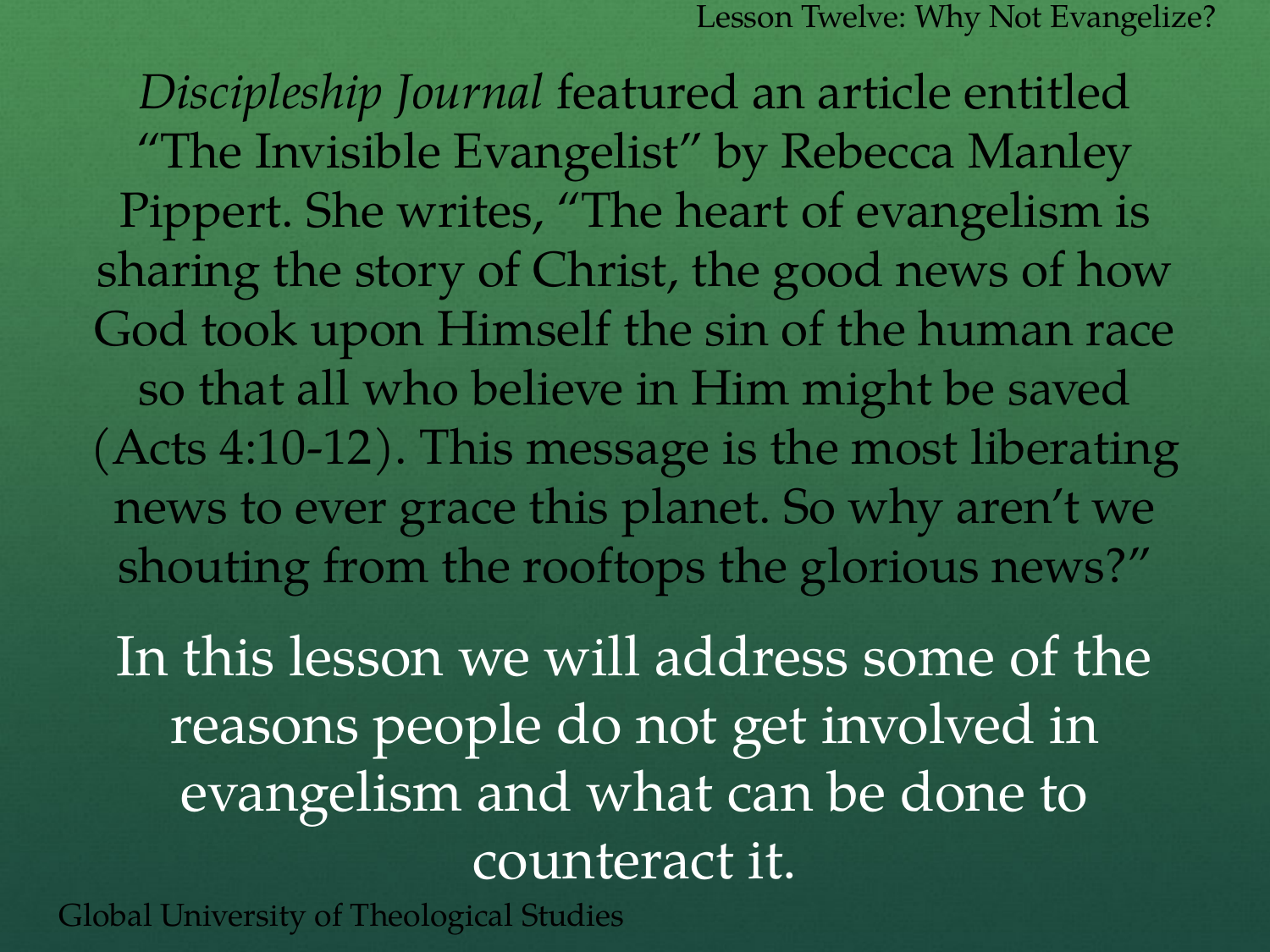

Lesson Twelve: Why Not Evangelize?

Discipleship Journal featured an article entitled “The Invisible Evangelist” by Rebecca Manley Pippert. She writes, “The heart of evangelism is sharing the story of Christ, the good news of how God took upon Himself the sin of the human race so that all who believe in Him might be saved (Acts 4:10-12). This message is the most liberating news to ever grace this planet. So why aren’t we shouting from the rooftops the glorious news?”
In this lesson we will address some of the reasons people do not get involved in evangelism and what can be done to counteract it.
Global University of Theological Studies